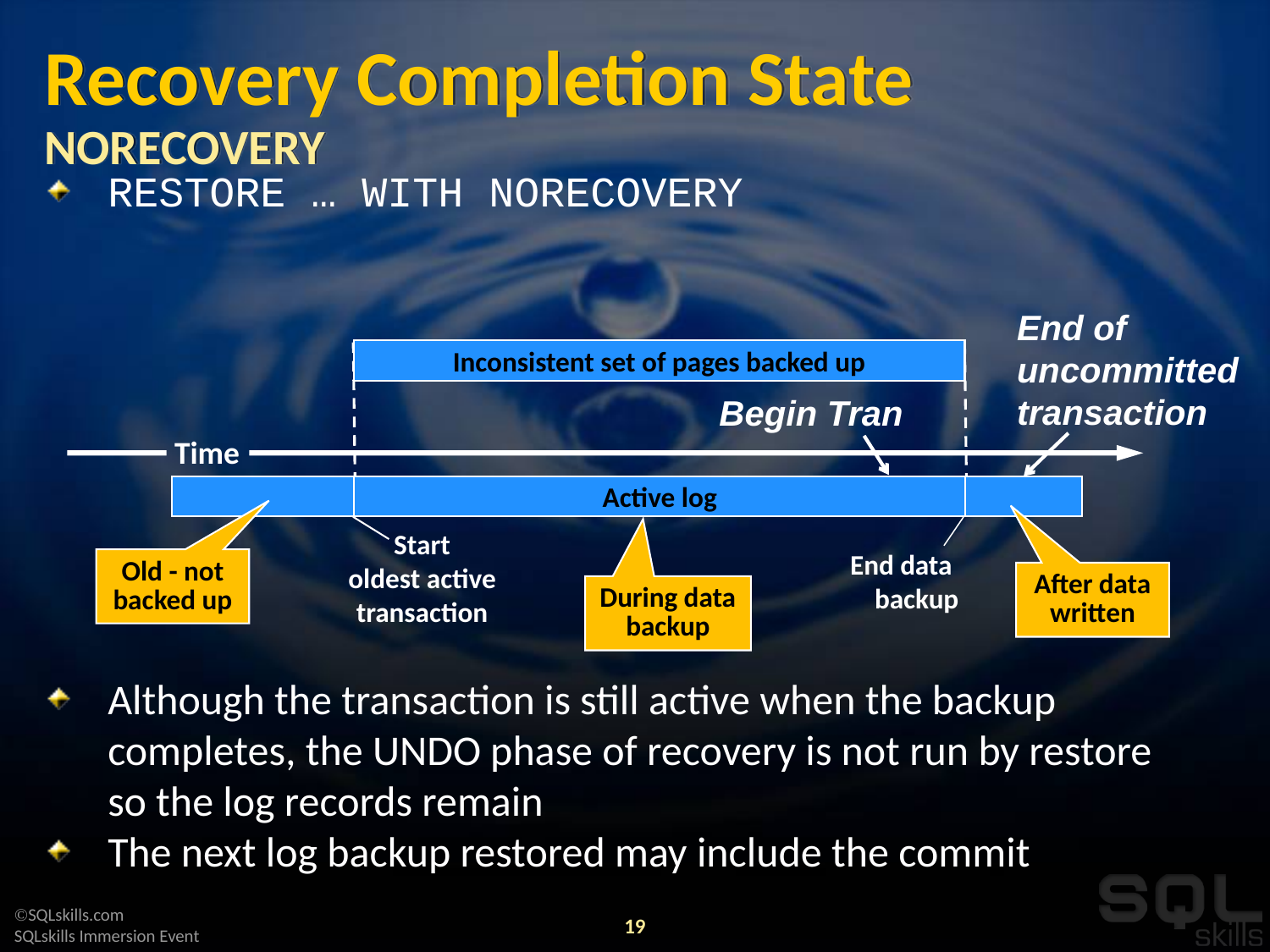

# Recovery Completion State NORECOVERY
RESTORE … WITH NORECOVERY

Although the transaction is still active when the backup completes, the UNDO phase of recovery is not run by restore so the log records remain
The next log backup restored may include the commit
End of
uncommitted
transaction
Inconsistent set of pages backed up

Begin Tran
 Time

Active log

Start
oldest active transaction
End data  backup
Old - not
backed up
After data
written
During data
backup
19